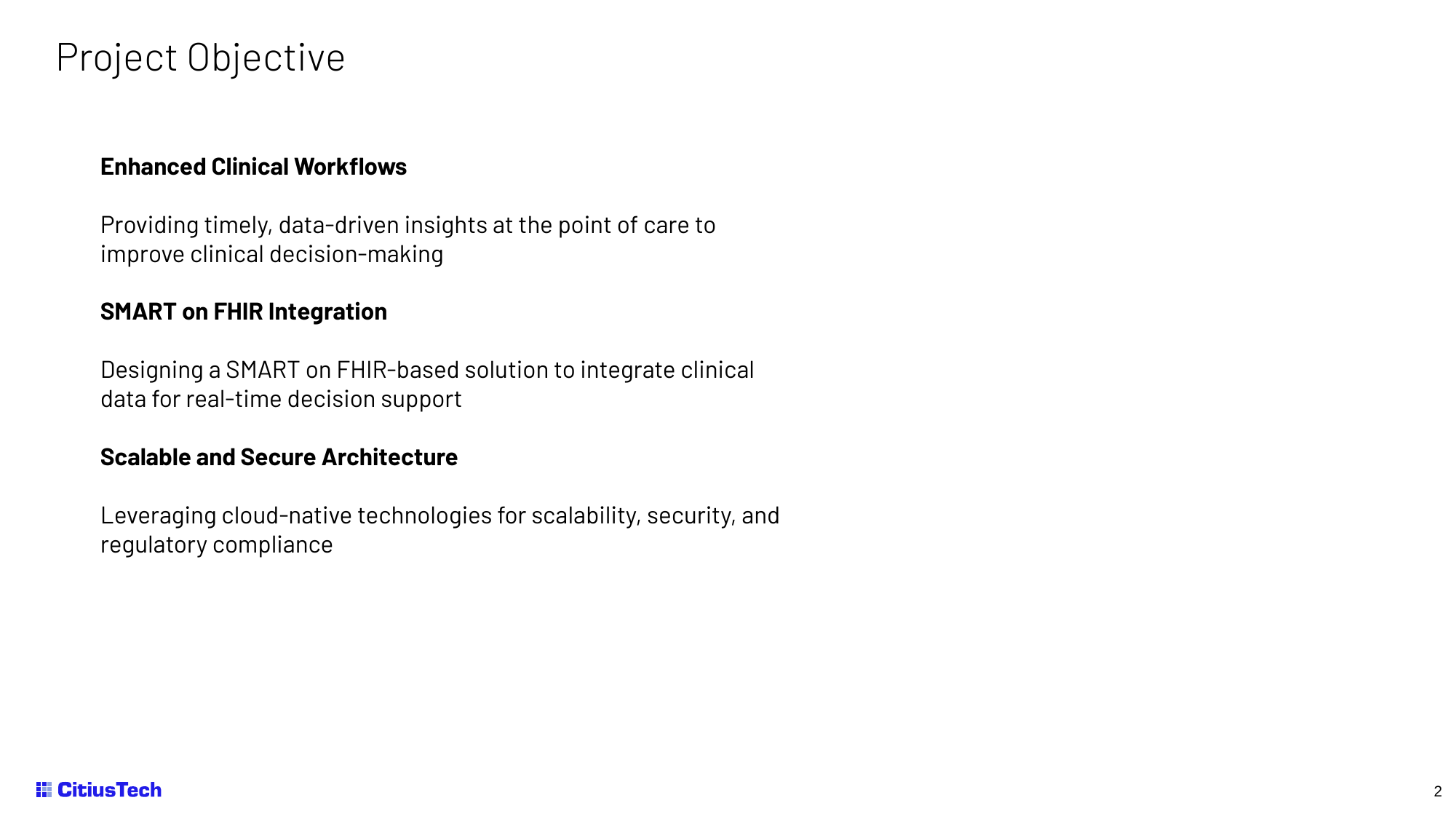

# Project Objective
Enhanced Clinical Workflows​

Providing timely, data-driven insights at the point of care to
improve clinical decision-making

SMART on FHIR Integration​

Designing a SMART on FHIR-based solution to integrate clinical
data for real-time decision support

Scalable and Secure Architecture​

Leveraging cloud-native technologies for scalability, security, and
regulatory compliance